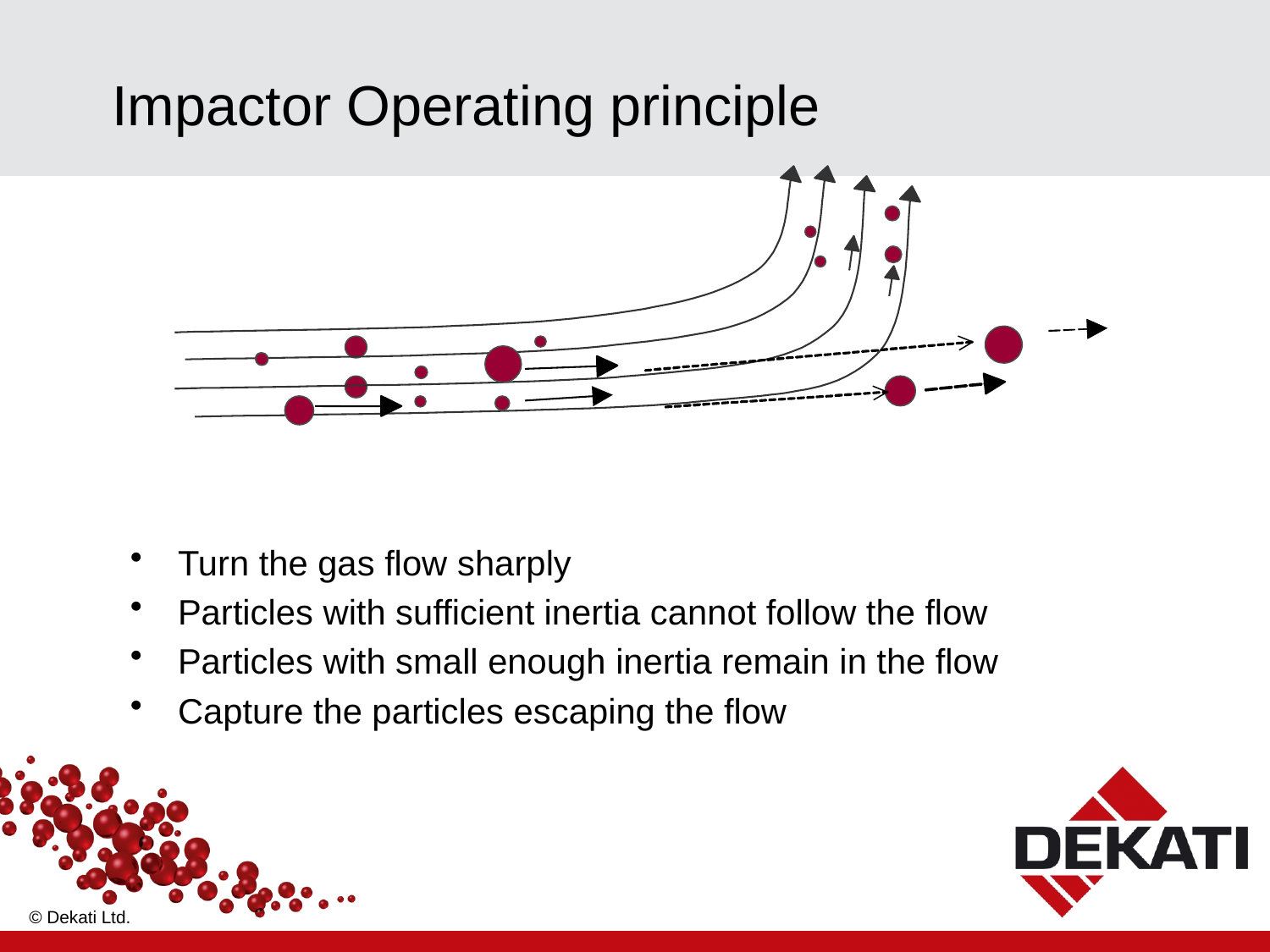

# Impactor Operating principle

Turn the gas flow sharply
Particles with sufficient inertia cannot follow the flow
Particles with small enough inertia remain in the flow
Capture the particles escaping the flow
© Dekati Ltd.